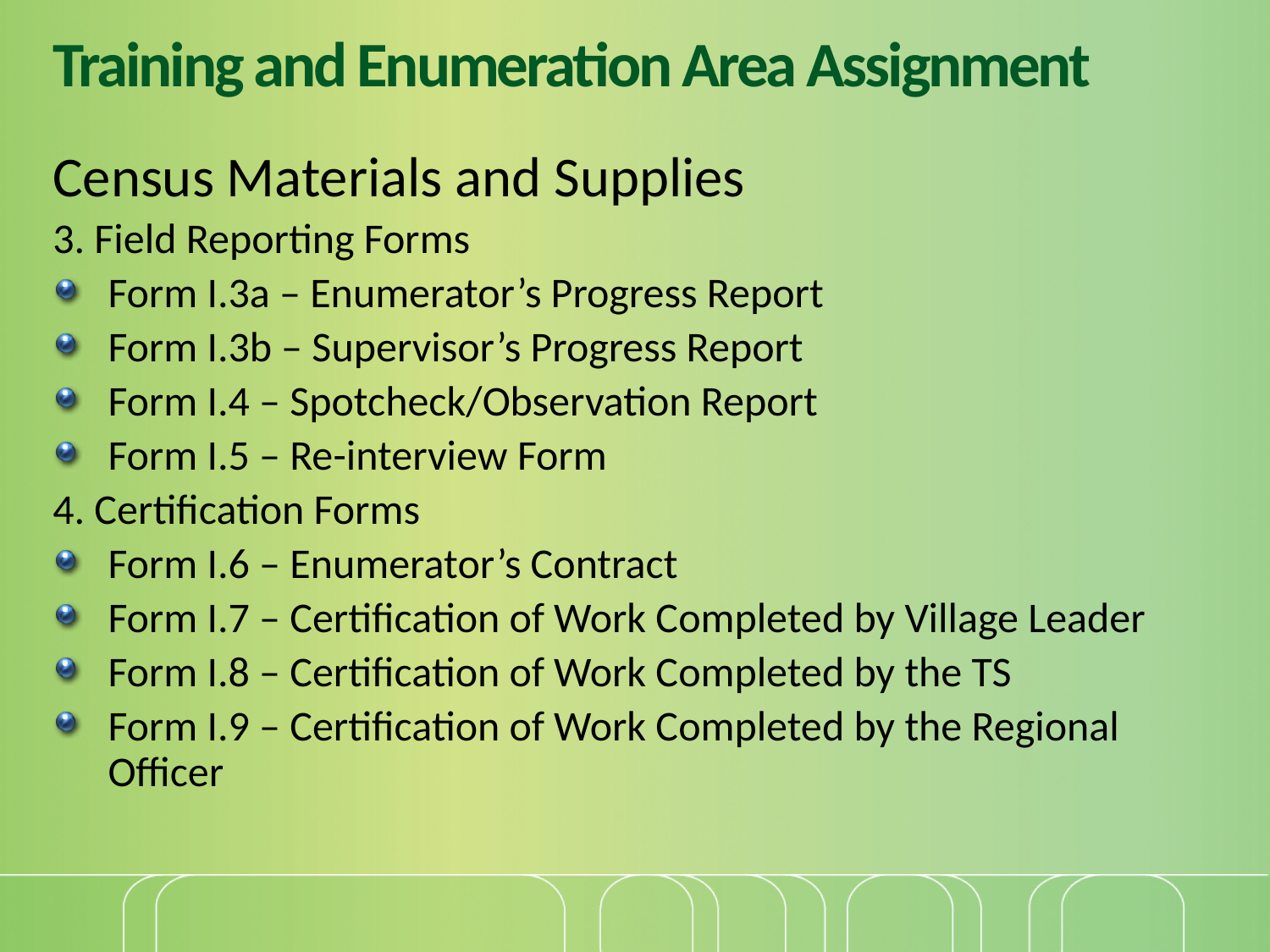

# Training and Enumeration Area Assignment
Census Materials and Supplies
3. Field Reporting Forms
Form I.3a – Enumerator’s Progress Report
Form I.3b – Supervisor’s Progress Report
Form I.4 – Spotcheck/Observation Report
Form I.5 – Re-interview Form
4. Certification Forms
Form I.6 – Enumerator’s Contract
Form I.7 – Certification of Work Completed by Village Leader
Form I.8 – Certification of Work Completed by the TS
Form I.9 – Certification of Work Completed by the Regional Officer